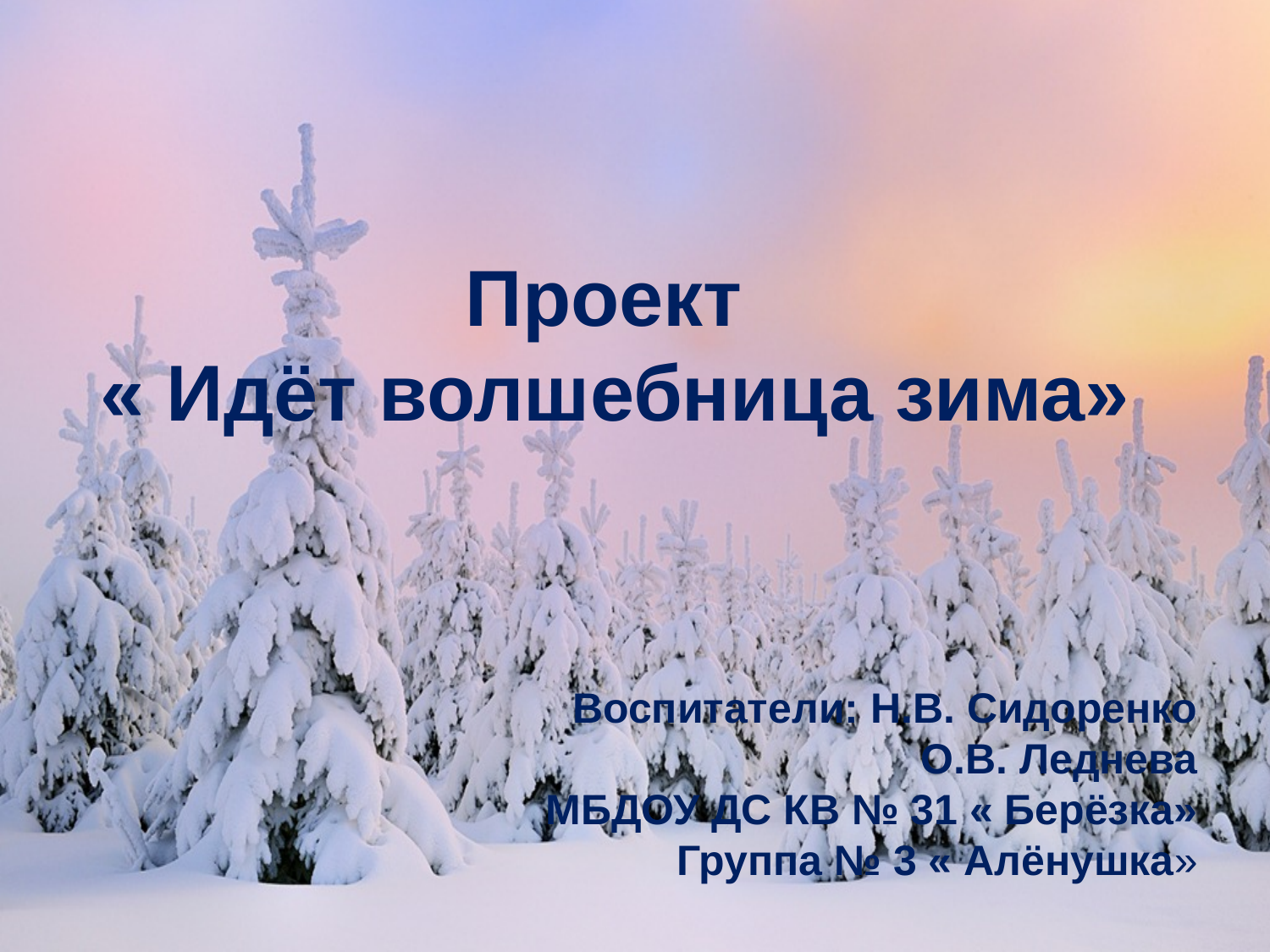

# Проект « Идёт волшебница зима»
Воспитатели: Н.В. Сидоренко
О.В. Леднева
МБДОУ ДС КВ № 31 « Берёзка»
Группа № 3 « Алёнушка»